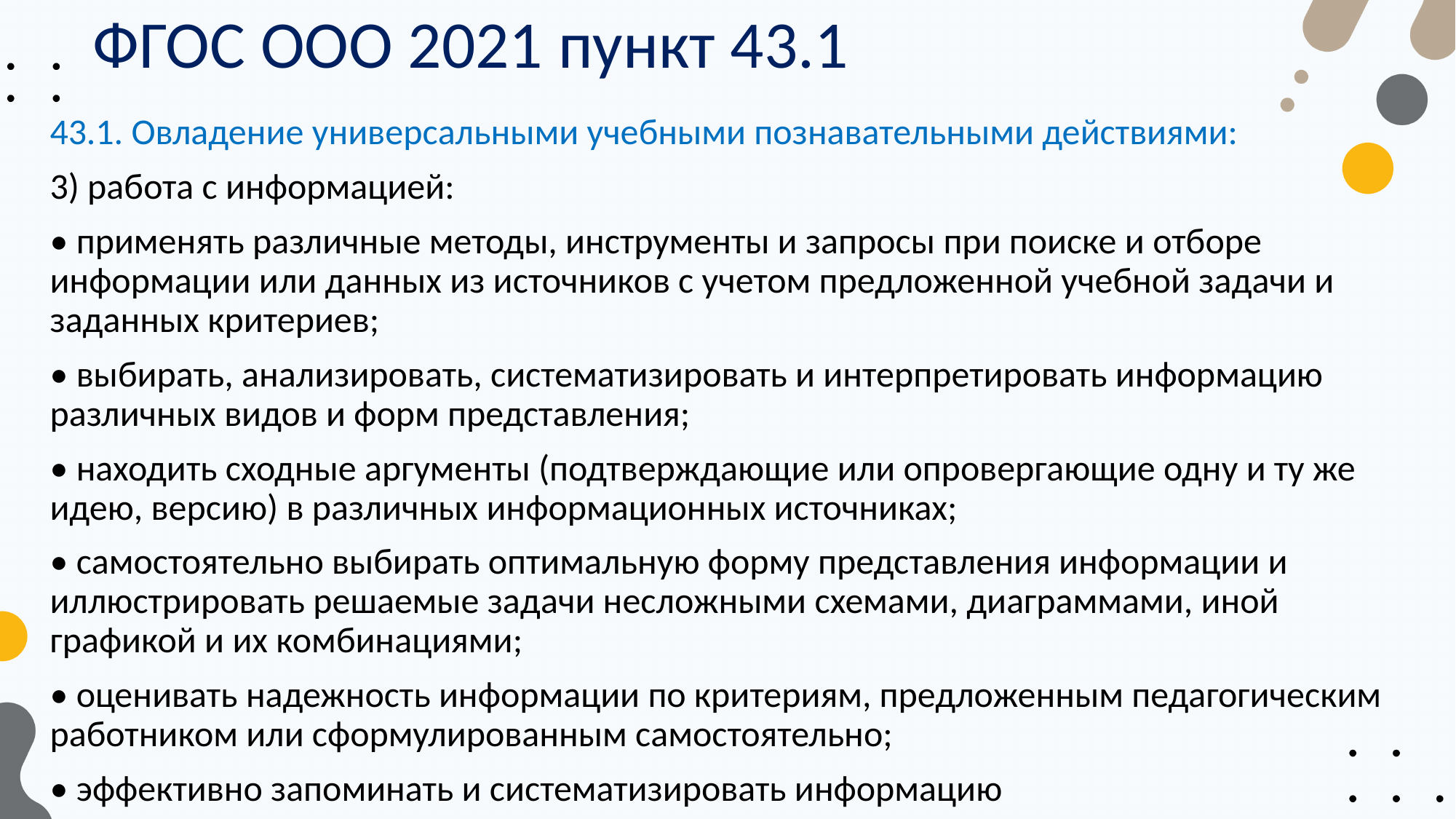

# ФГОС ООО 2021 пункт 43.1
43.1. Овладение универсальными учебными познавательными действиями:
3) работа с информацией:
• применять различные методы, инструменты и запросы при поиске и отборе информации или данных из источников с учетом предложенной учебной задачи и заданных критериев;
• выбирать, анализировать, систематизировать и интерпретировать информацию различных видов и форм представления;
• находить сходные аргументы (подтверждающие или опровергающие одну и ту же идею, версию) в различных информационных источниках;
• самостоятельно выбирать оптимальную форму представления информации и иллюстрировать решаемые задачи несложными схемами, диаграммами, иной графикой и их комбинациями;
• оценивать надежность информации по критериям, предложенным педагогическим работником или сформулированным самостоятельно;
• эффективно запоминать и систематизировать информацию